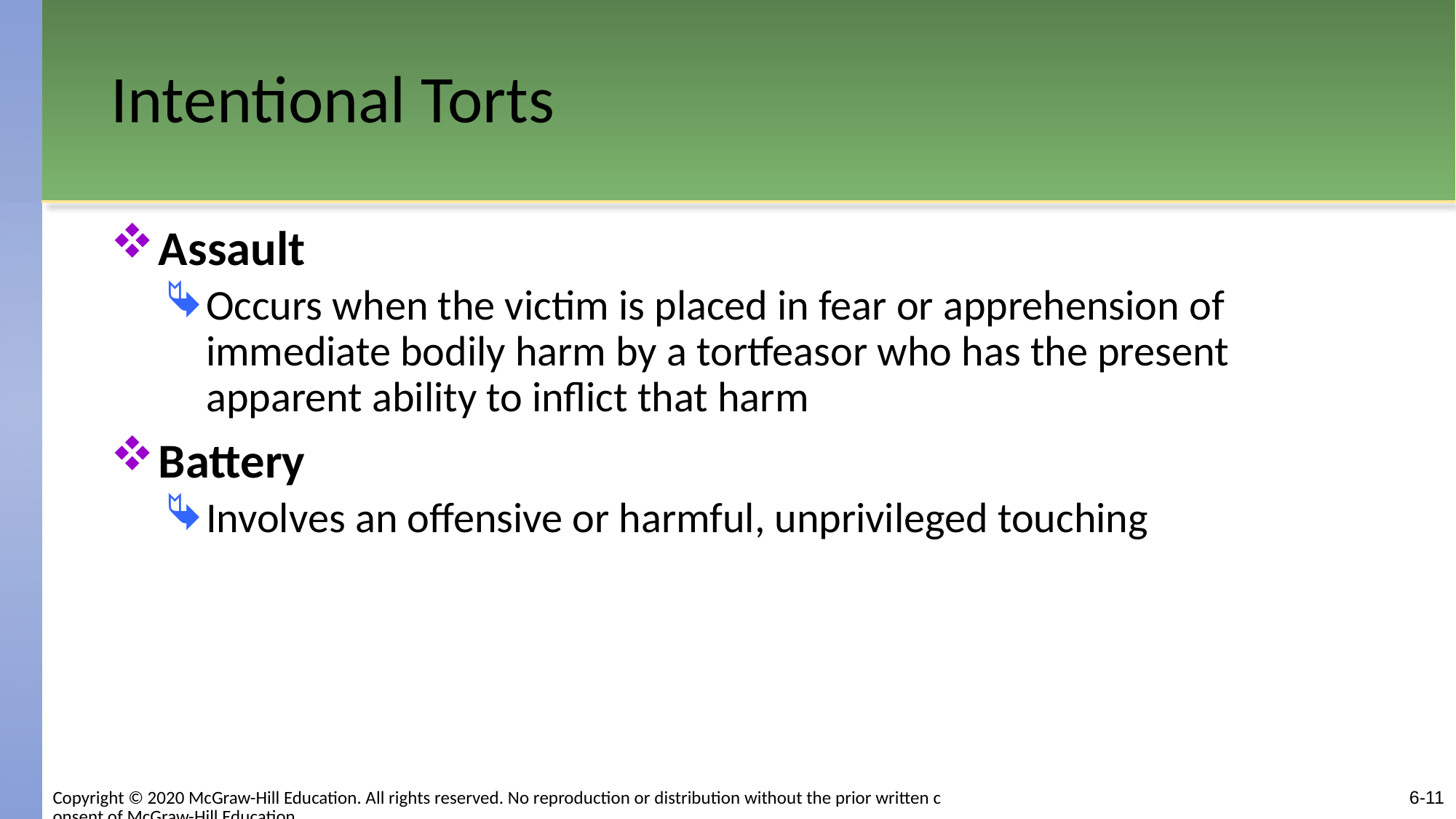

# Intentional Torts
Assault
Occurs when the victim is placed in fear or apprehension of immediate bodily harm by a tortfeasor who has the present apparent ability to inflict that harm
Battery
Involves an offensive or harmful, unprivileged touching
Copyright © 2020 McGraw-Hill Education. All rights reserved. No reproduction or distribution without the prior written consent of McGraw-Hill Education.
6-11